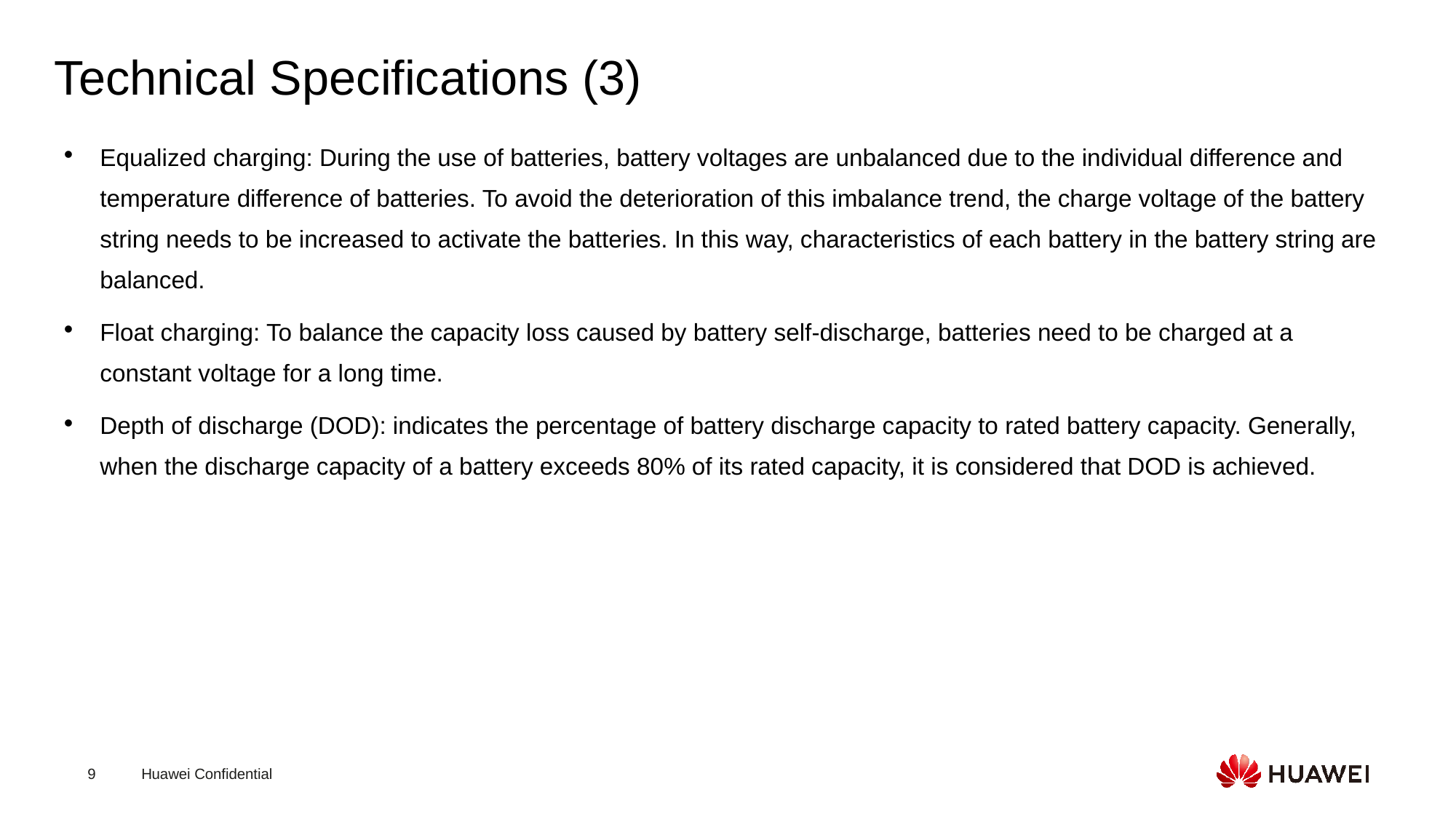

# Technical Specifications (3)
Equalized charging: During the use of batteries, battery voltages are unbalanced due to the individual difference and temperature difference of batteries. To avoid the deterioration of this imbalance trend, the charge voltage of the battery string needs to be increased to activate the batteries. In this way, characteristics of each battery in the battery string are balanced.
Float charging: To balance the capacity loss caused by battery self-discharge, batteries need to be charged at a constant voltage for a long time.
Depth of discharge (DOD): indicates the percentage of battery discharge capacity to rated battery capacity. Generally, when the discharge capacity of a battery exceeds 80% of its rated capacity, it is considered that DOD is achieved.